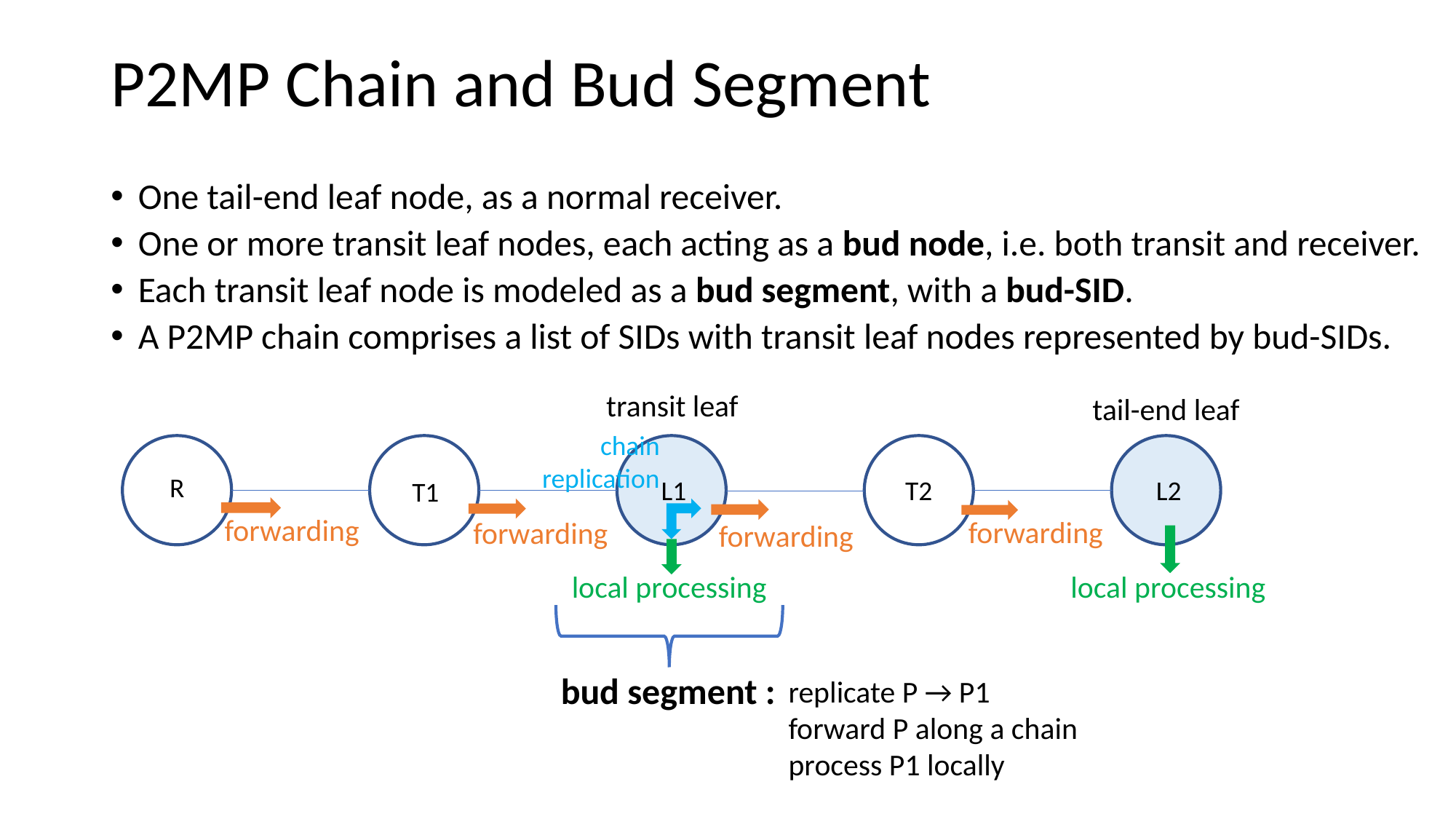

P2MP Chain and Bud Segment
One tail-end leaf node, as a normal receiver.
One or more transit leaf nodes, each acting as a bud node, i.e. both transit and receiver.
Each transit leaf node is modeled as a bud segment, with a bud-SID.
A P2MP chain comprises a list of SIDs with transit leaf nodes represented by bud-SIDs.
transit leaf
tail-end leaf
chain replication

R
L1
T2
L2
T1

forwarding
forwarding
forwarding
forwarding

local processing
local processing
bud segment :
replicate P → P1
forward P along a chain
process P1 locally